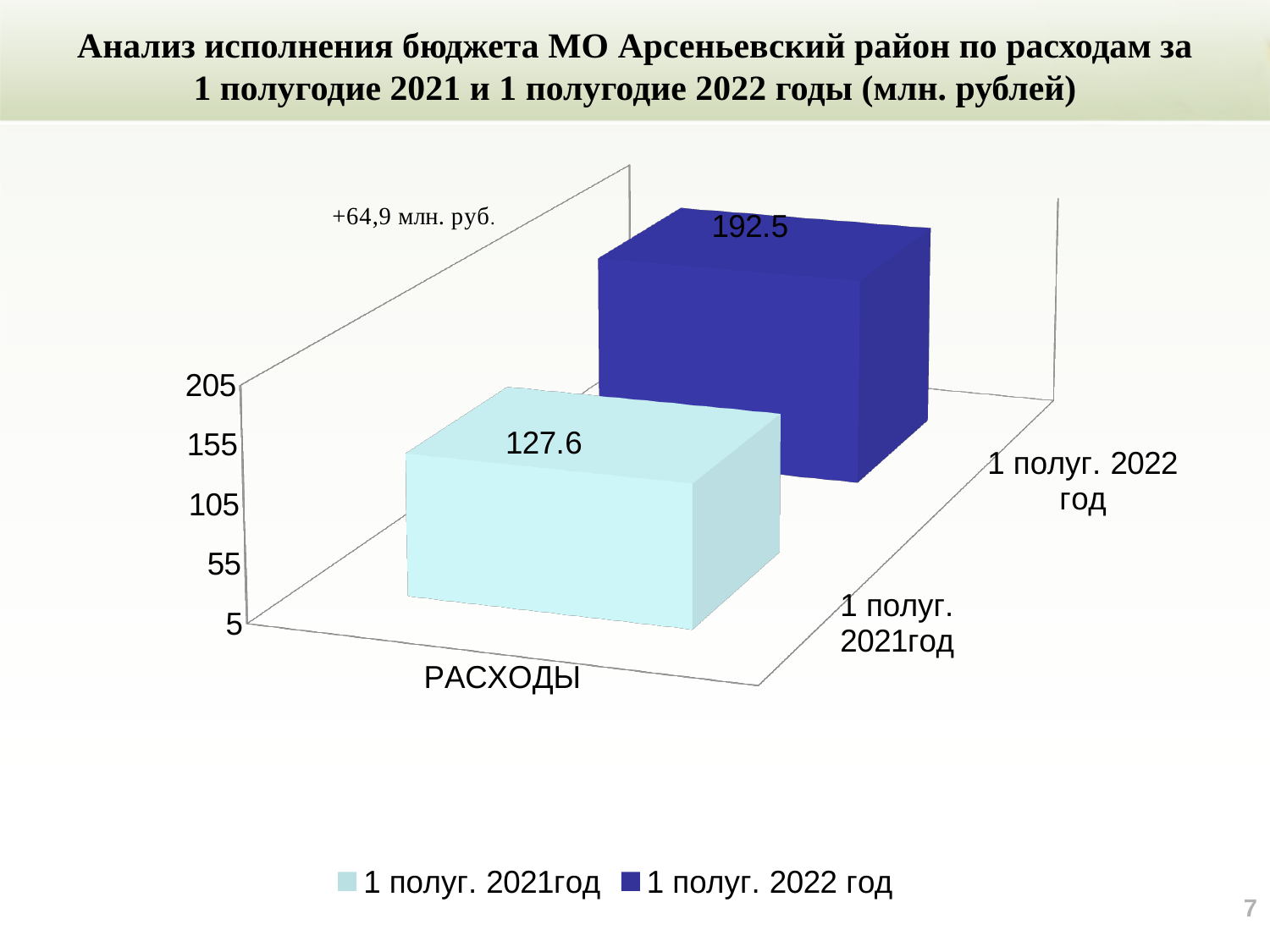

# Анализ исполнения бюджета МО Арсеньевский район по расходам за 1 полугодие 2021 и 1 полугодие 2022 годы (млн. рублей)

[unsupported chart]

7